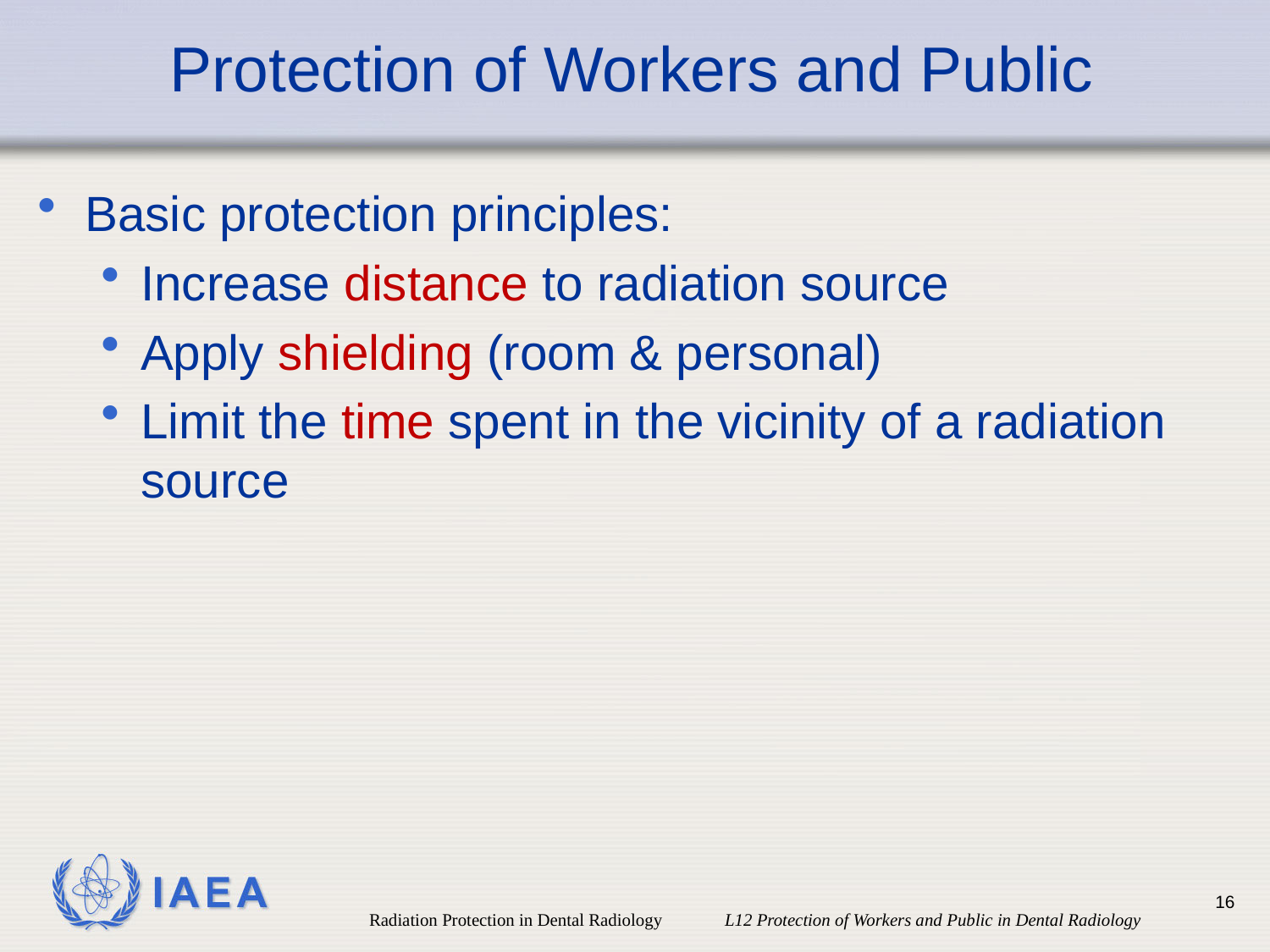

# Protection of Workers and Public
Basic protection principles:
Increase distance to radiation source
Apply shielding (room & personal)
Limit the time spent in the vicinity of a radiation source
16
Radiation Protection in Dental Radiology              L12 Protection of Workers and Public in Dental Radiology